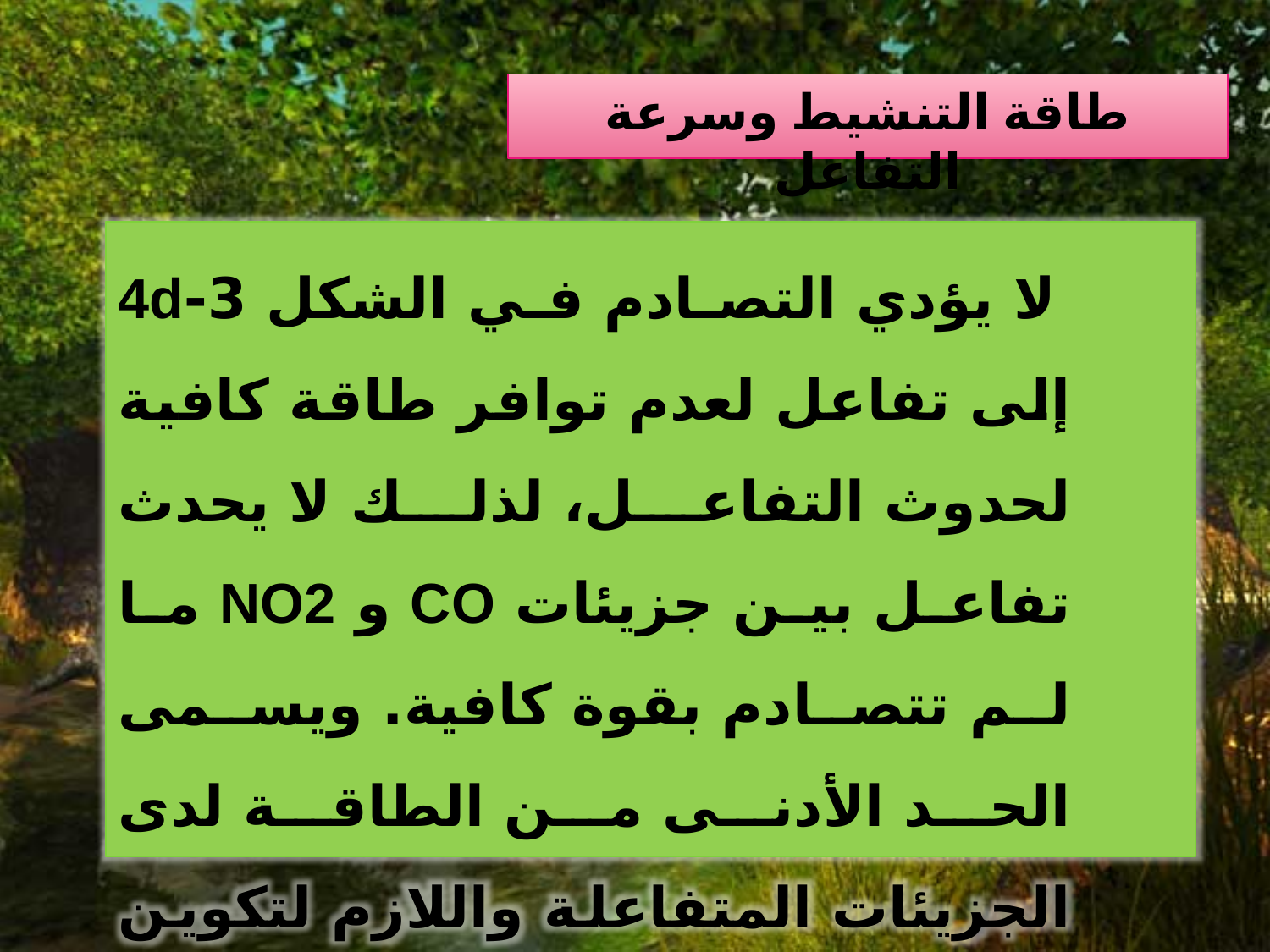

# طاقة التنشيط وسرعة التفاعل
      لا يؤدي التصادم في الشكل 3-4d إلى تفاعل لعدم توافر طاقة كافية لحدوث التفاعل، لذلك لا يحدث تفاعل بين جزيئات CO و NO2 ما لم تتصادم بقوة كافية. ويسمى الحد الأدنى من الطاقة لدى الجزيئات المتفاعلة واللازم لتكوين المعقد المنشط وإحداث التفاعل طاقة التنشيط .Ea